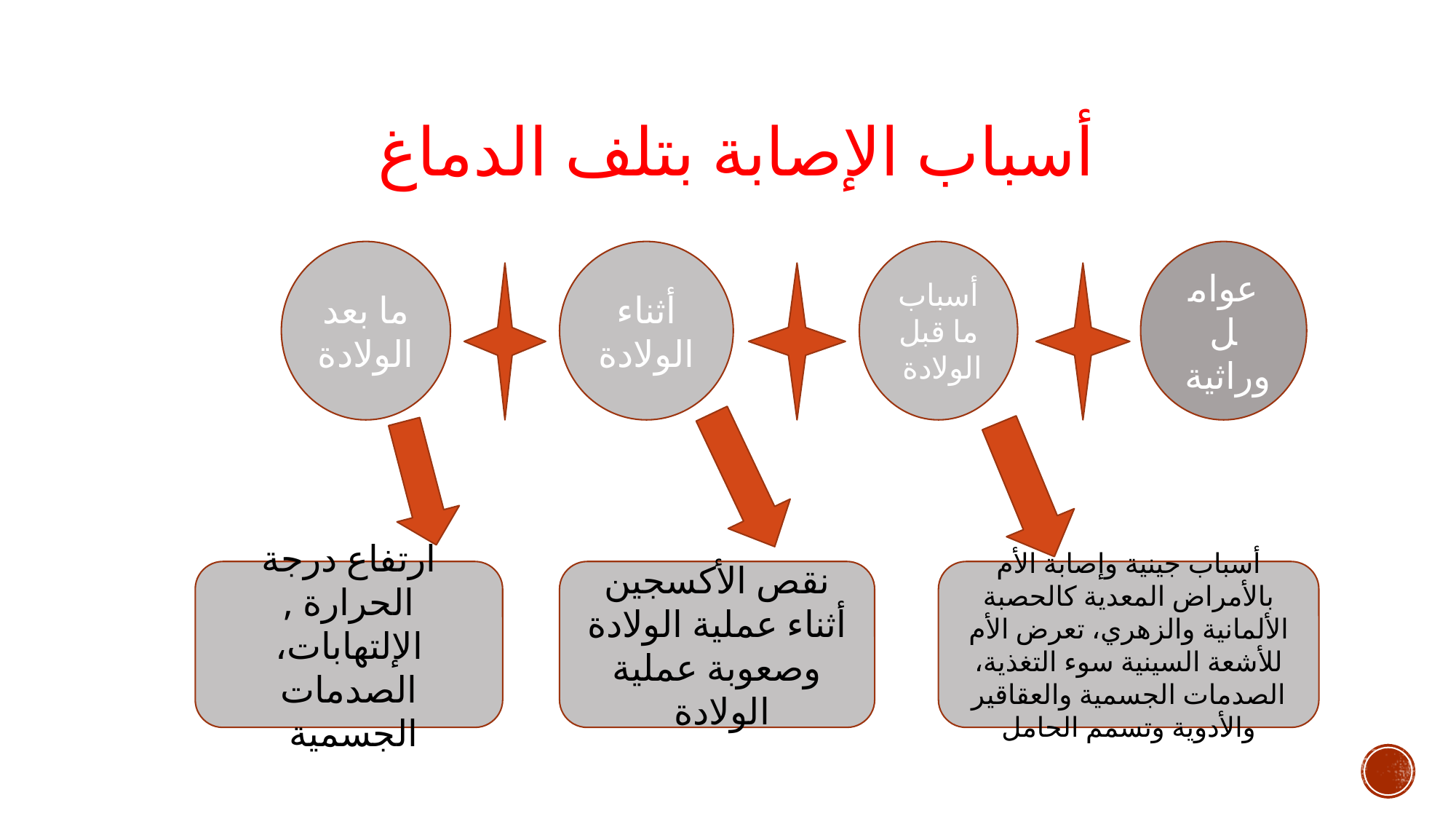

# أسباب الإصابة بتلف الدماغ

ما بعد الولادة
أثناء الولادة
أسباب ما قبل الولادة
عوامل وراثية

ارتفاع درجة الحرارة , الإلتهابات، الصدمات الجسمية
نقص الأكسجين أثناء عملية الولادة وصعوبة عملية الولادة
أسباب جينية وإصابة الأم بالأمراض المعدية كالحصبة الألمانية والزهري، تعرض الأم للأشعة السينية سوء التغذية، الصدمات الجسمية والعقاقير والأدوية وتسمم الحامل